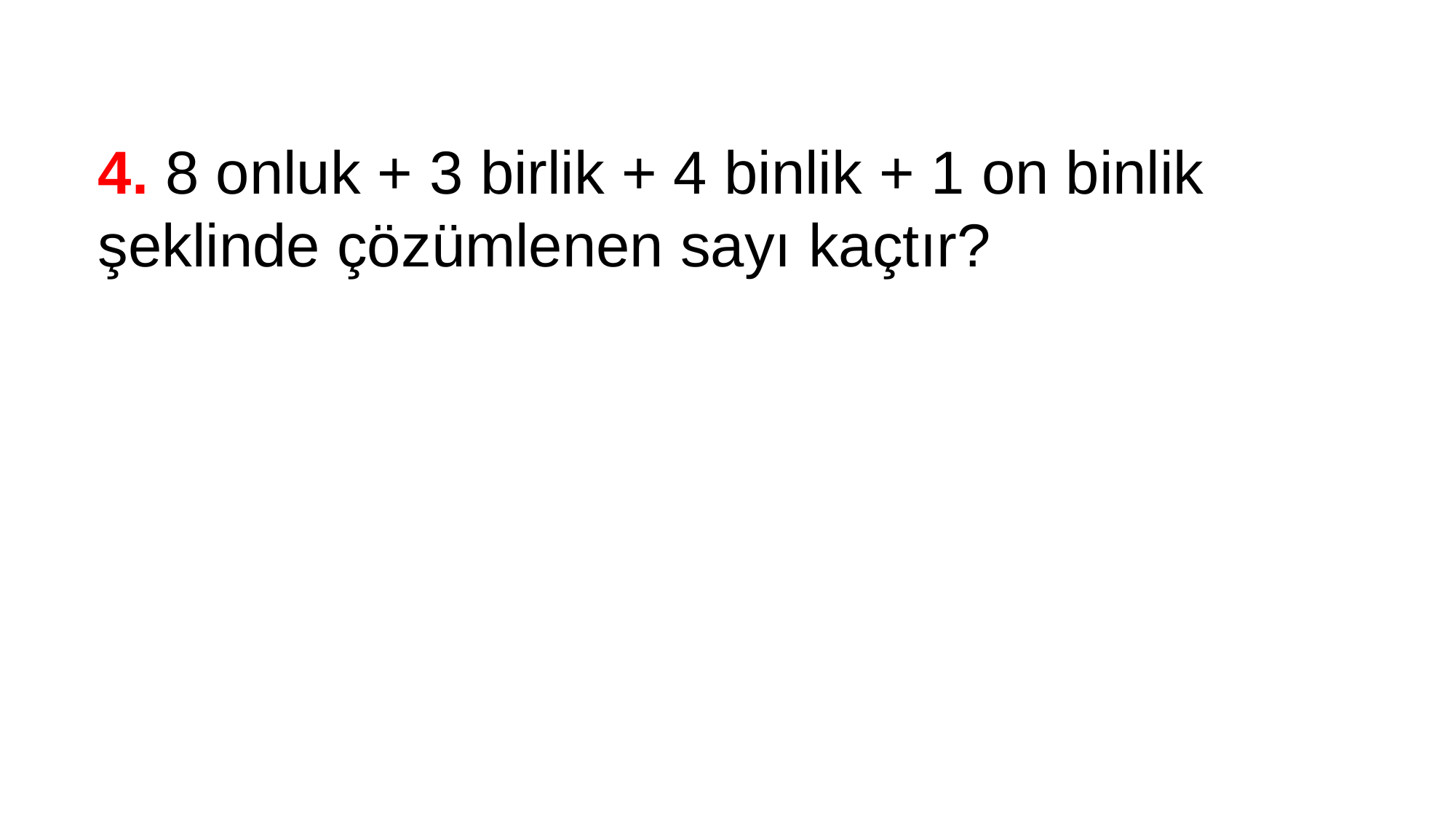

4. 8 onluk + 3 birlik + 4 binlik + 1 on binlik şeklinde çözümlenen sayı kaçtır?